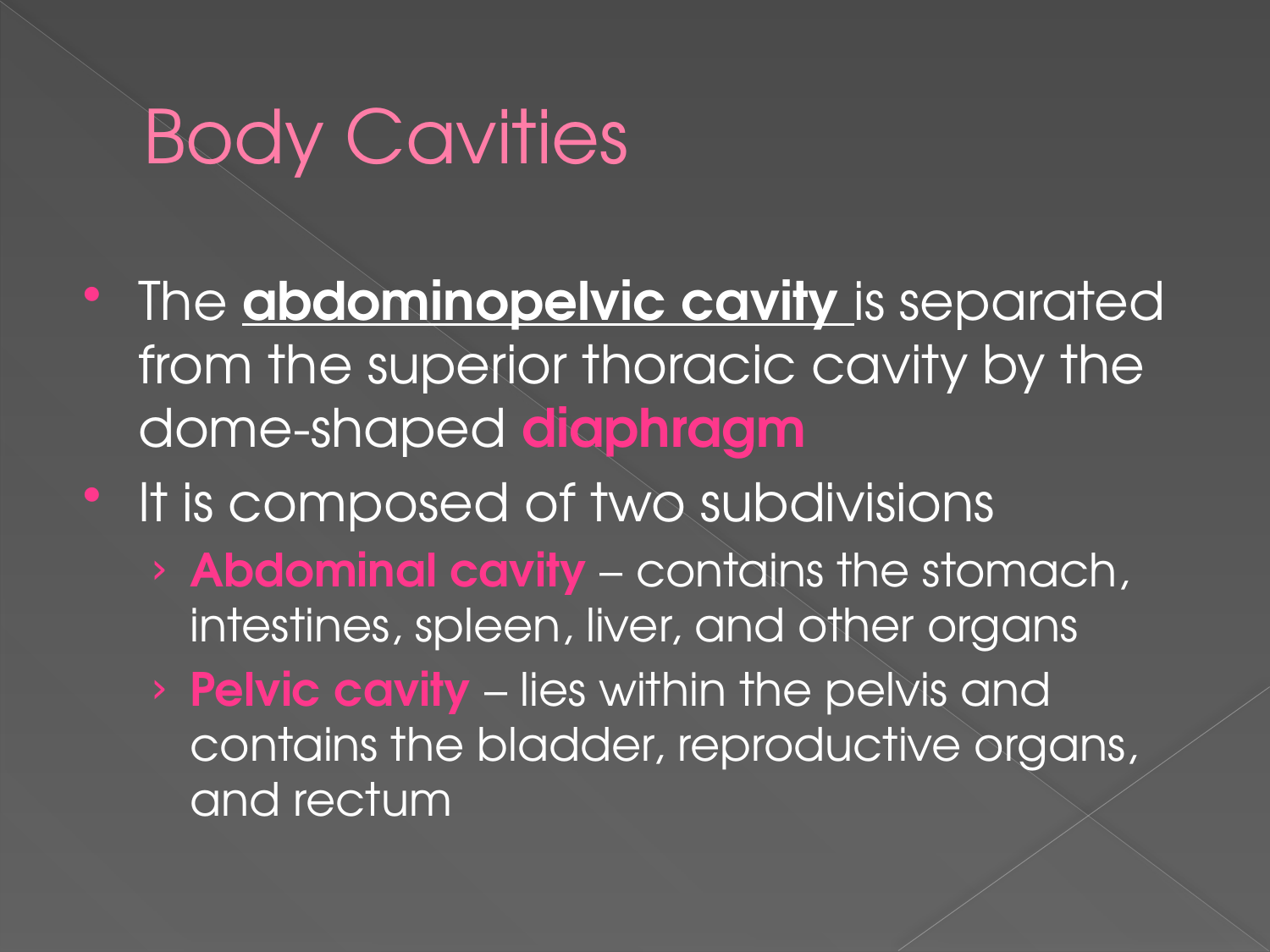

# Body Cavities
The abdominopelvic cavity is separated from the superior thoracic cavity by the dome-shaped diaphragm
It is composed of two subdivisions
Abdominal cavity – contains the stomach, intestines, spleen, liver, and other organs
Pelvic cavity – lies within the pelvis and contains the bladder, reproductive organs, and rectum